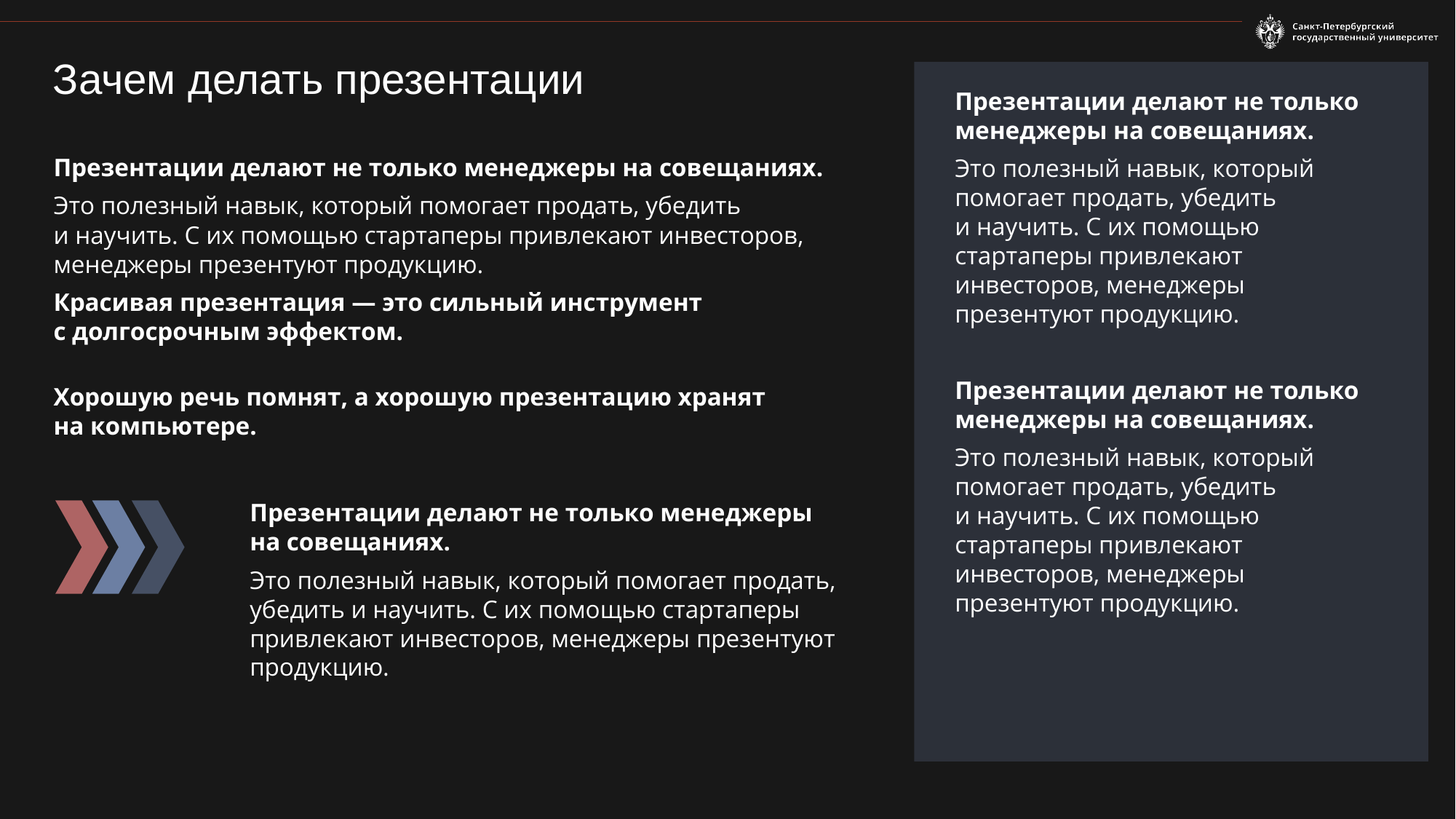

# Зачем делать презентации

Презентации делают не только менеджеры на совещаниях.
Это полезный навык, который помогает продать, убедить
и научить. С их помощью стартаперы привлекают инвесторов, менеджеры презентуют продукцию.

Презентации делают не только менеджеры на совещаниях.
Это полезный навык, который помогает продать, убедить
и научить. С их помощью стартаперы привлекают инвесторов, менеджеры презентуют продукцию.

Презентации делают не только менеджеры на совещаниях.
Это полезный навык, который помогает продать, убедить
и научить. С их помощью стартаперы привлекают инвесторов, менеджеры презентуют продукцию.
Красивая презентация — это сильный инструмент
с долгосрочным эффектом.
Хорошую речь помнят, а хорошую презентацию хранят
на компьютере.
Презентации делают не только менеджеры
на совещаниях.
Это полезный навык, который помогает продать, убедить и научить. С их помощью стартаперы привлекают инвесторов, менеджеры презентуют продукцию.